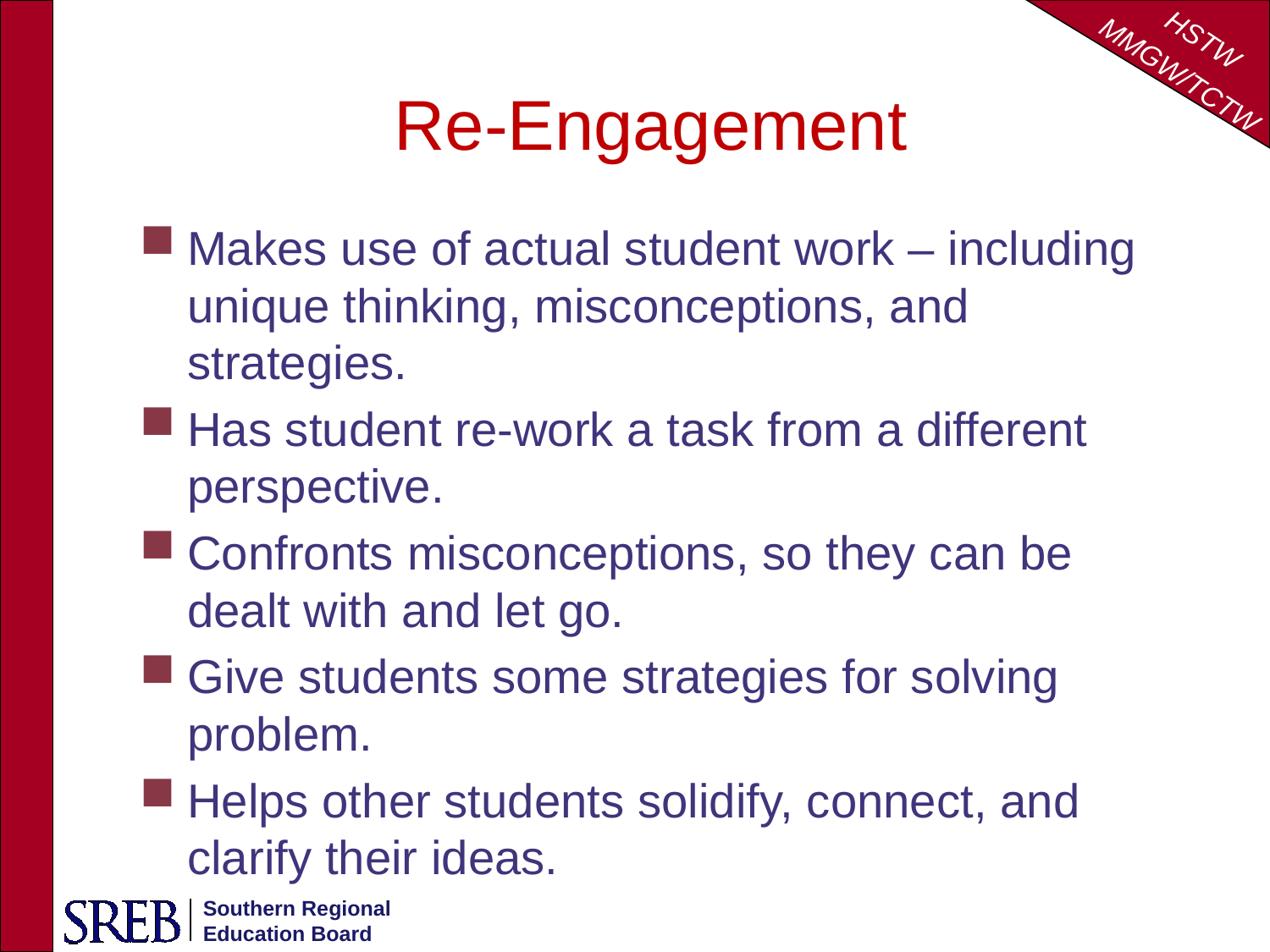

# Re-Engagement
Makes use of actual student work – including unique thinking, misconceptions, and strategies.
Has student re-work a task from a different perspective.
Confronts misconceptions, so they can be dealt with and let go.
Give students some strategies for solving problem.
Helps other students solidify, connect, and clarify their ideas.